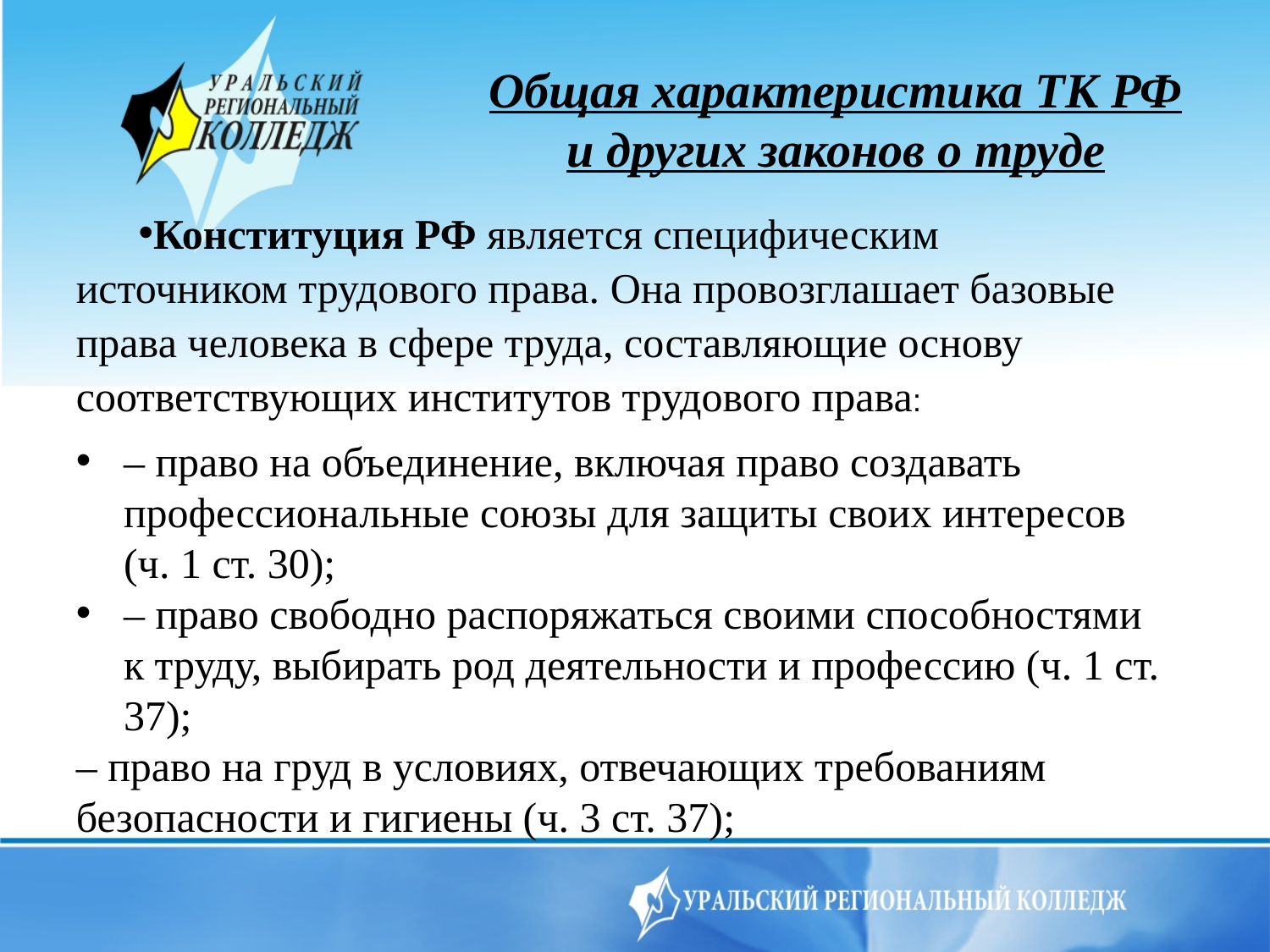

# Общая характеристика ТК РФ и других законов о труде
Конституция РФ является специфическим источником трудового права. Она провозглашает базовые права человека в сфере труда, составляющие основу соответствующих институтов трудового права:
– право на объединение, включая право создавать профессиональные союзы для защиты своих интересов (ч. 1 ст. 30);
– право свободно распоряжаться своими способностями к труду, выбирать род деятельности и профессию (ч. 1 ст. 37);
– право на груд в условиях, отвечающих требованиям безопасности и гигиены (ч. 3 ст. 37);